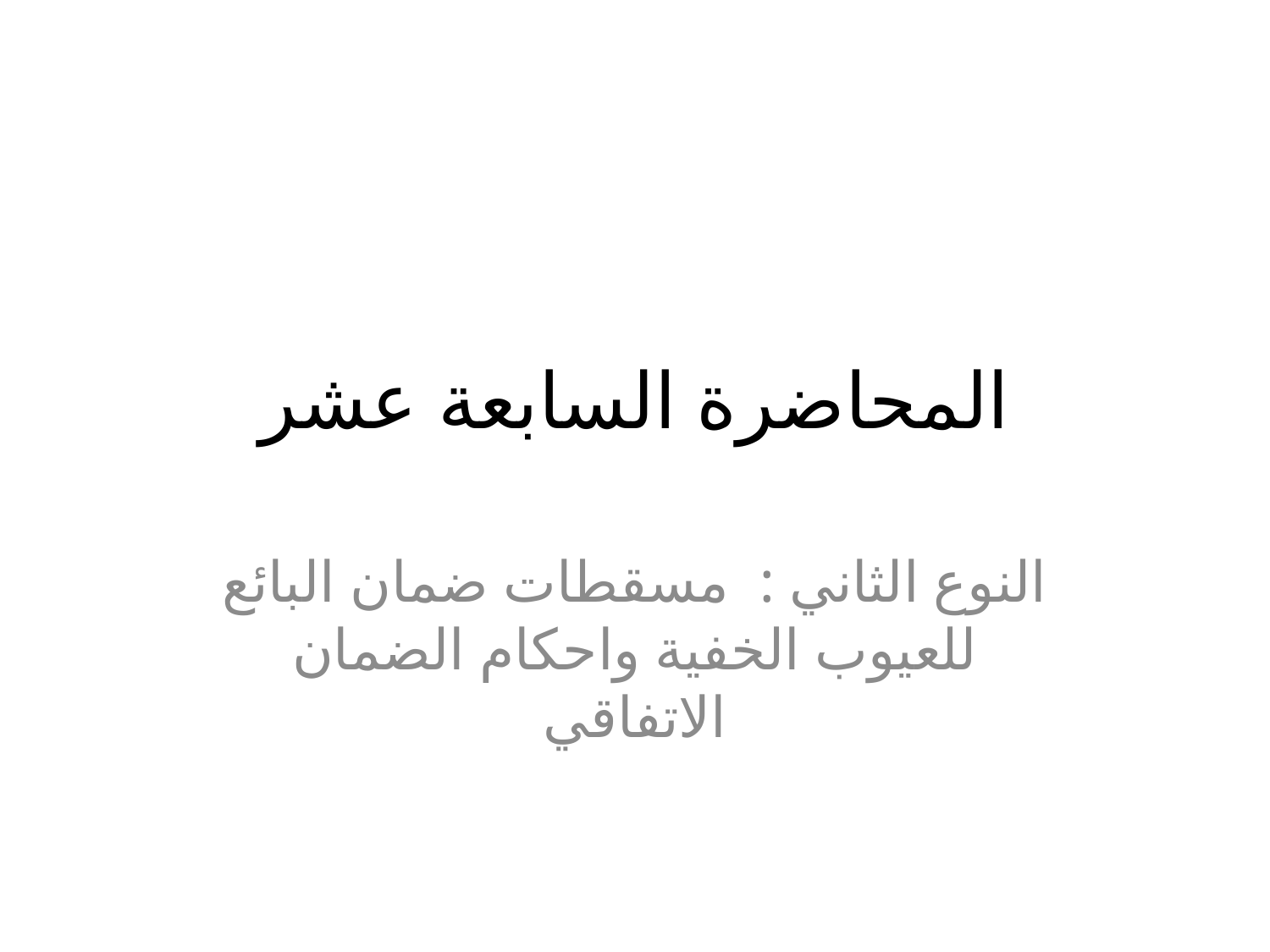

# المحاضرة السابعة عشر
النوع الثاني :  مسقطات ضمان البائع للعيوب الخفية واحكام الضمان الاتفاقي